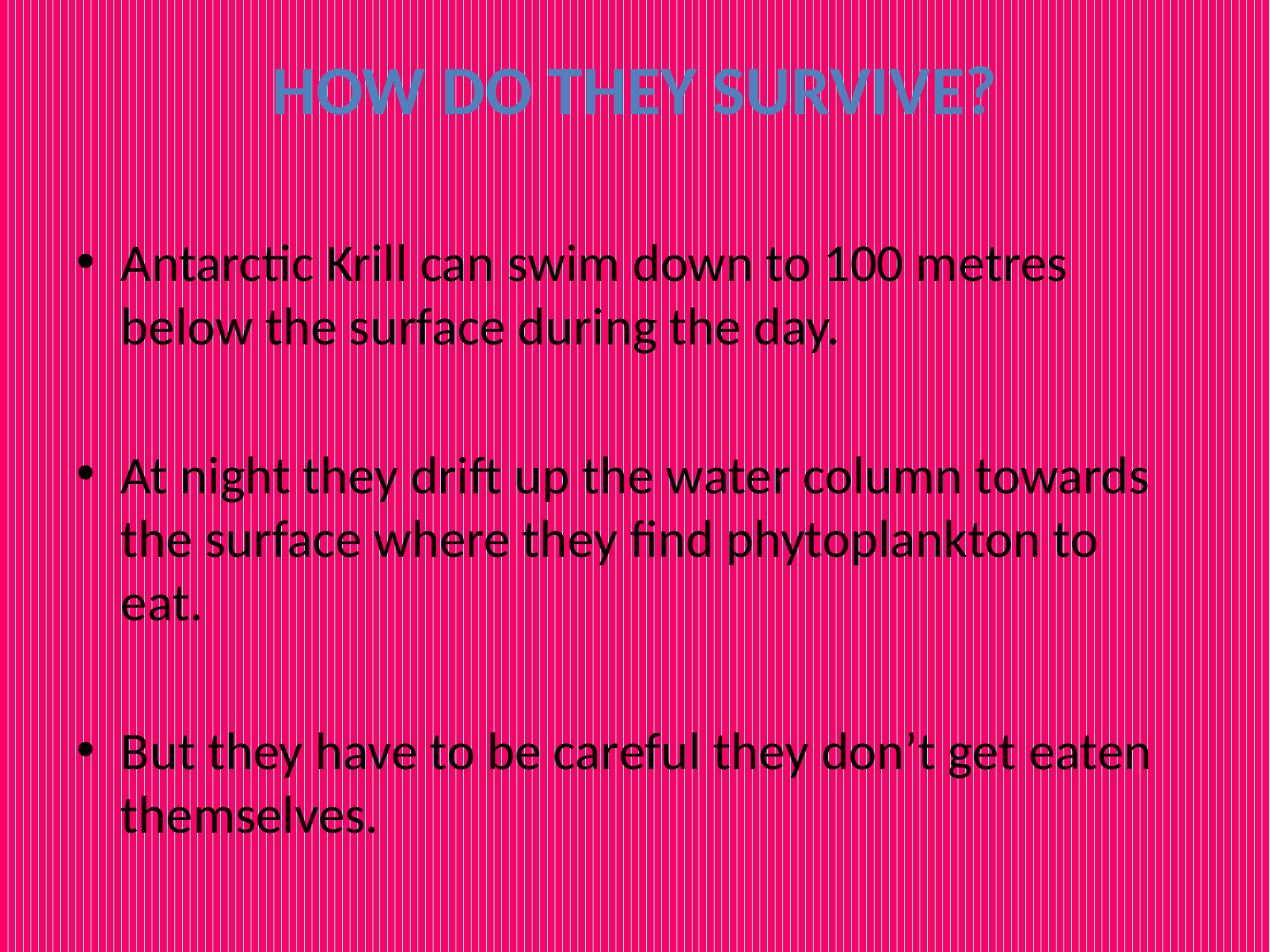

# How do they survive?
Antarctic Krill can swim down to 100 metres below the surface during the day.

At night they drift up the water column towards the surface where they find phytoplankton to eat.

But they have to be careful they don’t get eaten themselves.